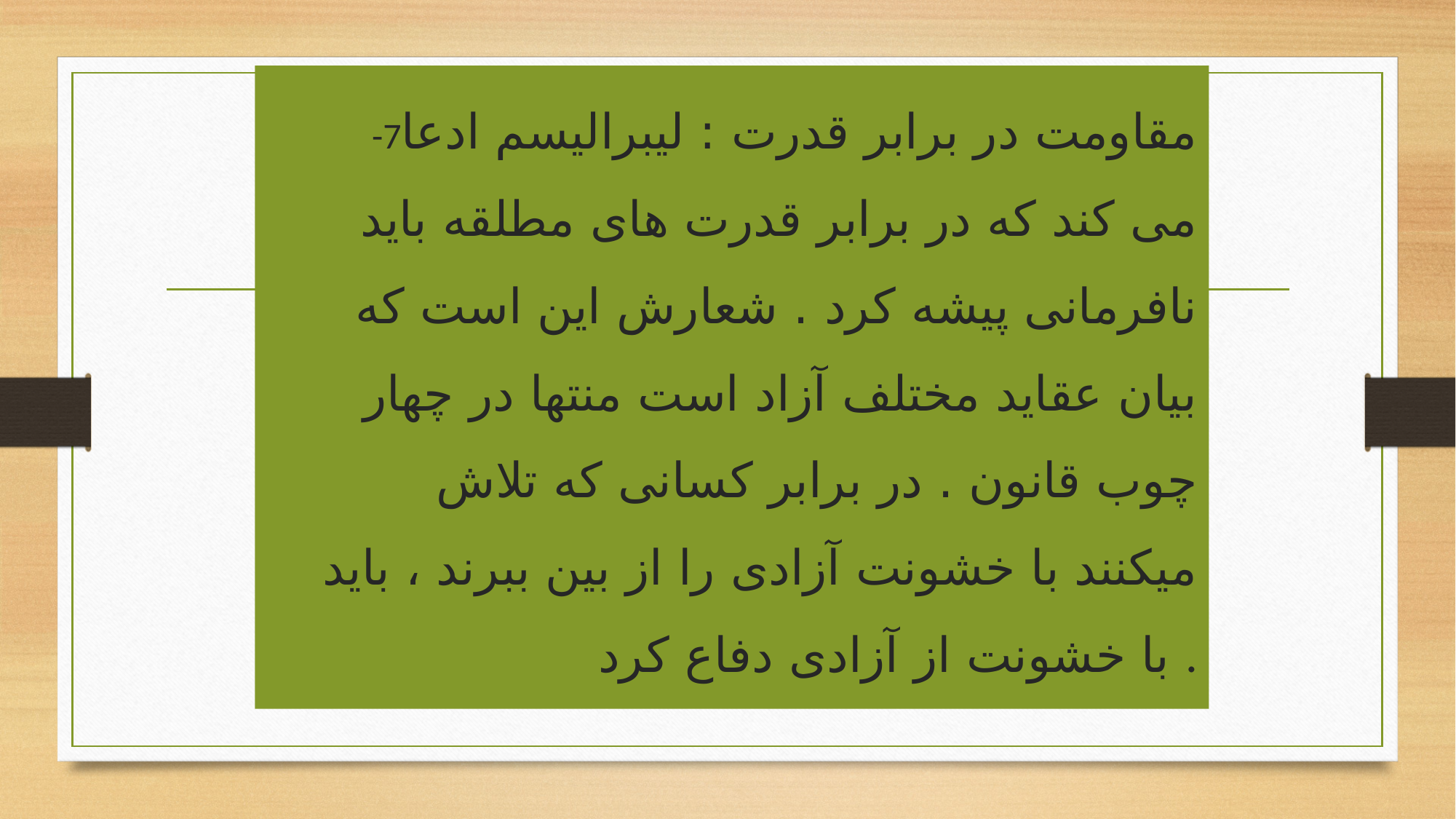

-7مقاومت در برابر قدرت : لیبرالیسم ادعا می کند که در برابر قدرت های مطلقه باید نافرمانی پیشه کرد . شعارش این است که بیان عقاید مختلف آزاد است منتها در چهار چوب قانون . در برابر کسانی که تلاش میکنند با خشونت آزادی را از بین ببرند ، باید با خشونت از آزادی دفاع کرد .